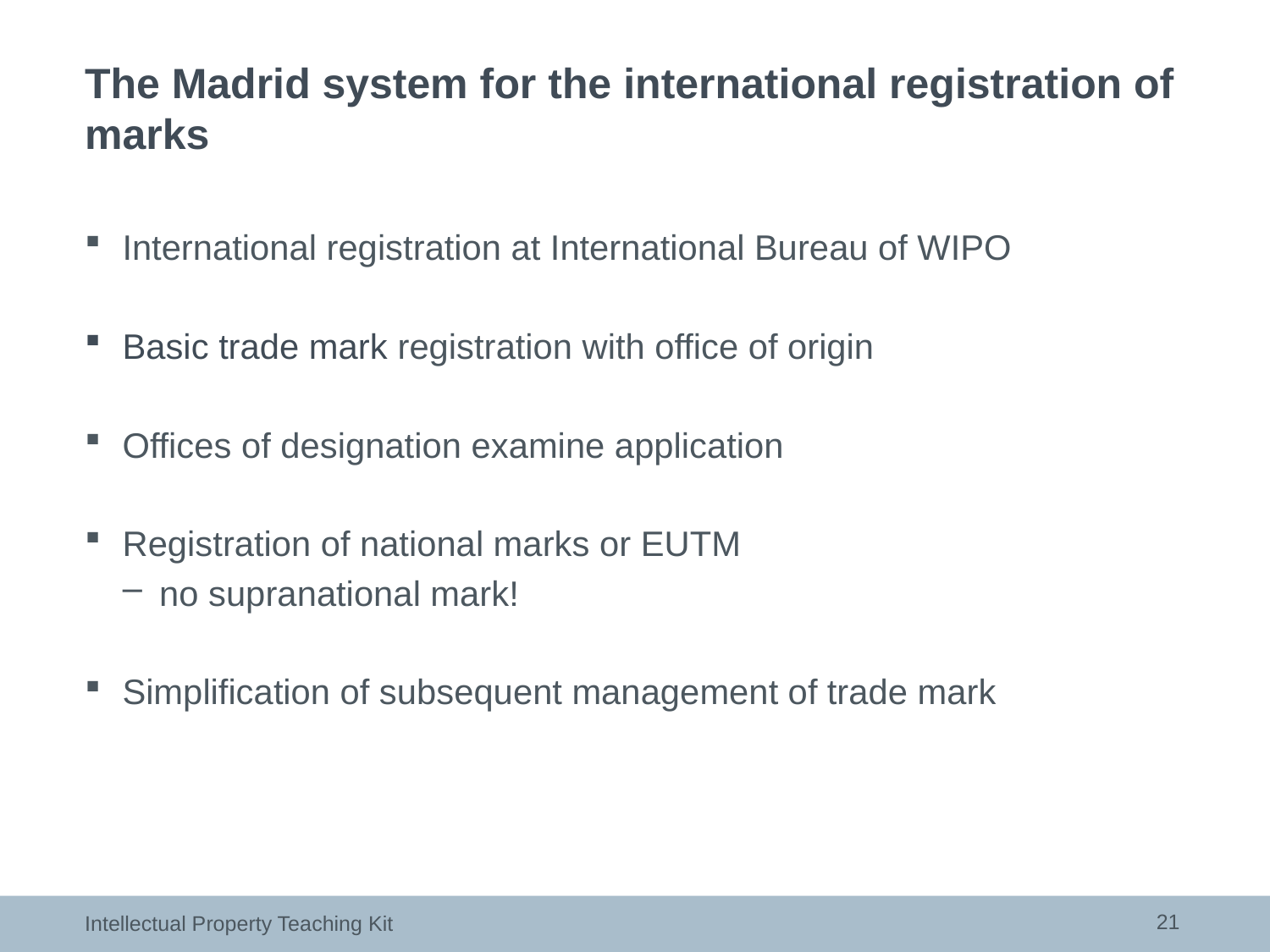

# The Madrid system for the international registration of marks
International registration at International Bureau of WIPO

Basic trade mark registration with office of origin

Offices of designation examine application

Registration of national marks or EUTM
no supranational mark!

Simplification of subsequent management of trade mark
21
Intellectual Property Teaching Kit